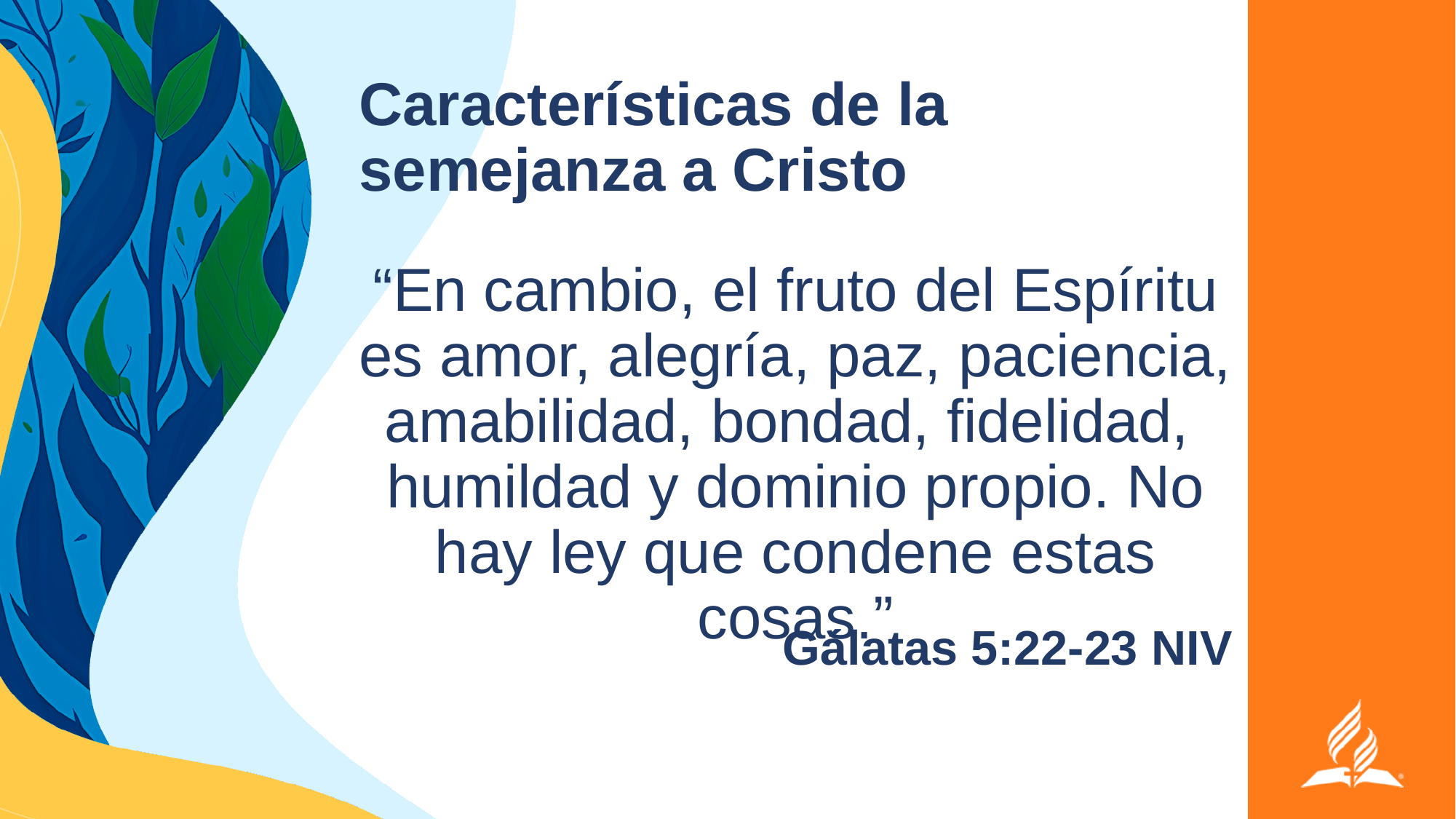

# Características de la semejanza a Cristo
“En cambio, el fruto del Espíritu es amor, alegría, paz, paciencia, amabilidad, bondad, fidelidad,  humildad y dominio propio. No hay ley que condene estas cosas.”
Gálatas 5:22-23 NIV